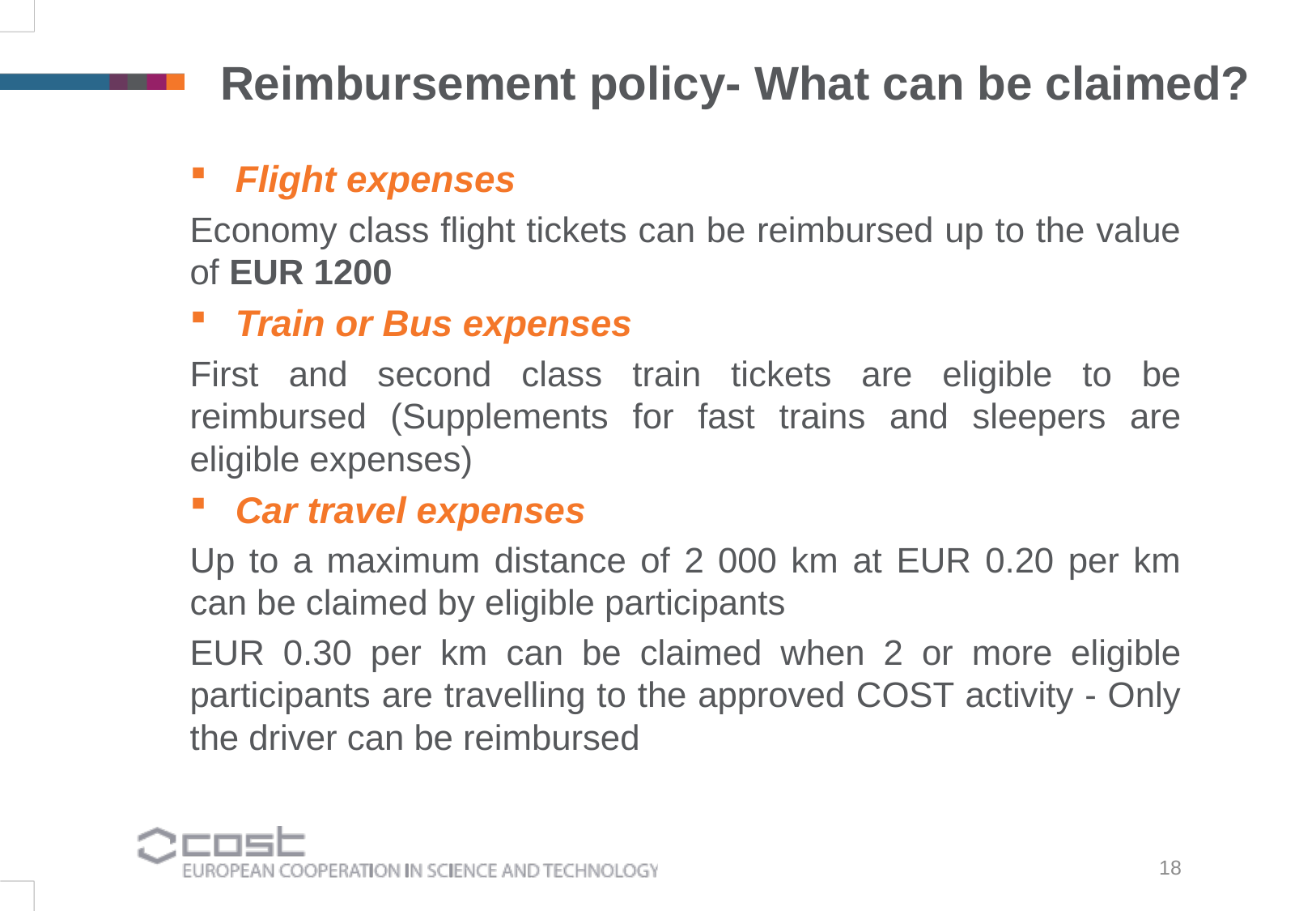

Reimbursement policy- What can be claimed?
Flight expenses
Economy class flight tickets can be reimbursed up to the value of EUR 1200
Train or Bus expenses
First and second class train tickets are eligible to be reimbursed (Supplements for fast trains and sleepers are eligible expenses)
Car travel expenses
Up to a maximum distance of 2 000 km at EUR 0.20 per km can be claimed by eligible participants
EUR 0.30 per km can be claimed when 2 or more eligible participants are travelling to the approved COST activity - Only the driver can be reimbursed

18